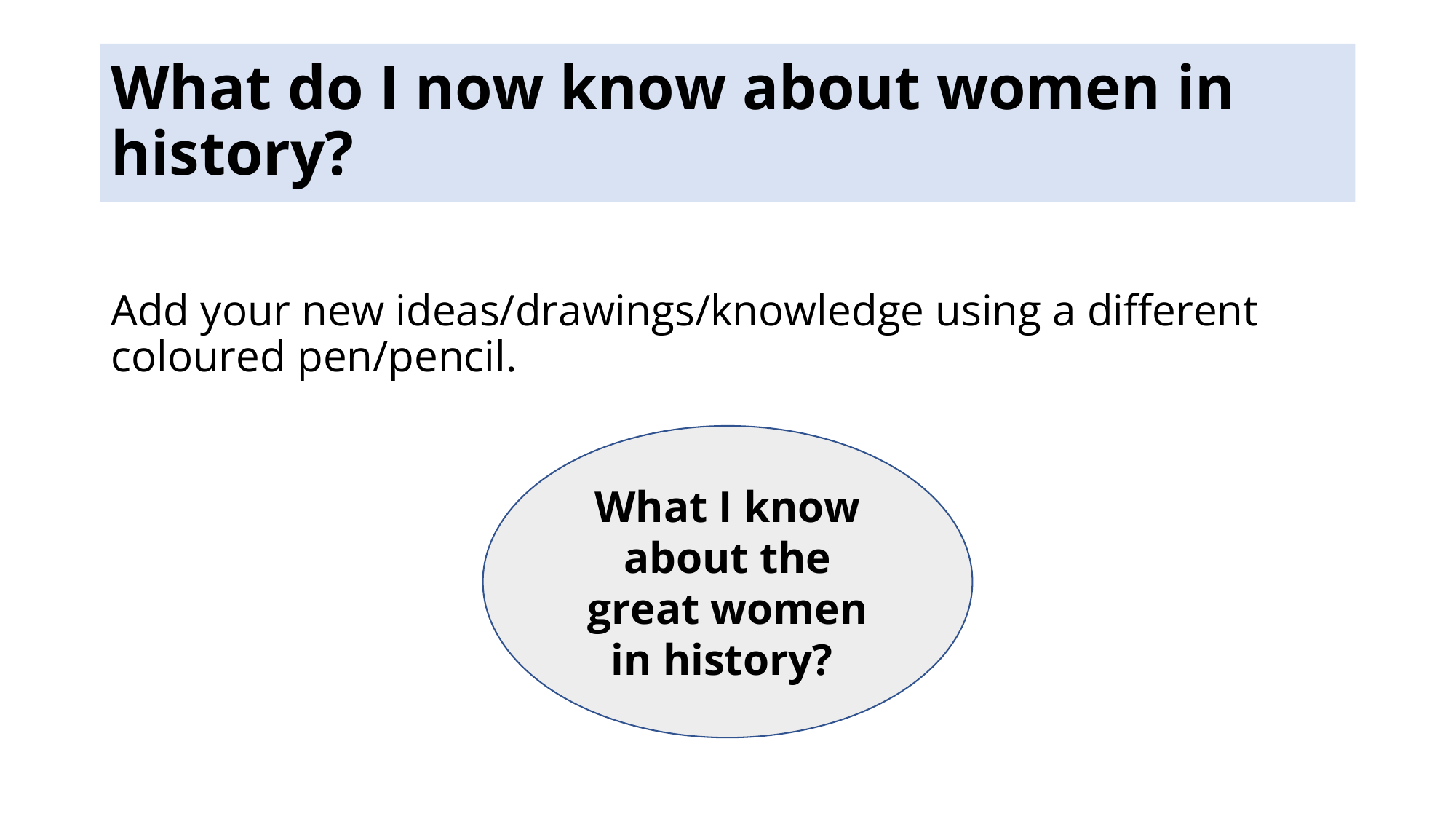

# What do I now know about women in history?

Add your new ideas/drawings/knowledge using a different coloured pen/pencil.

What I know about the great women in history?